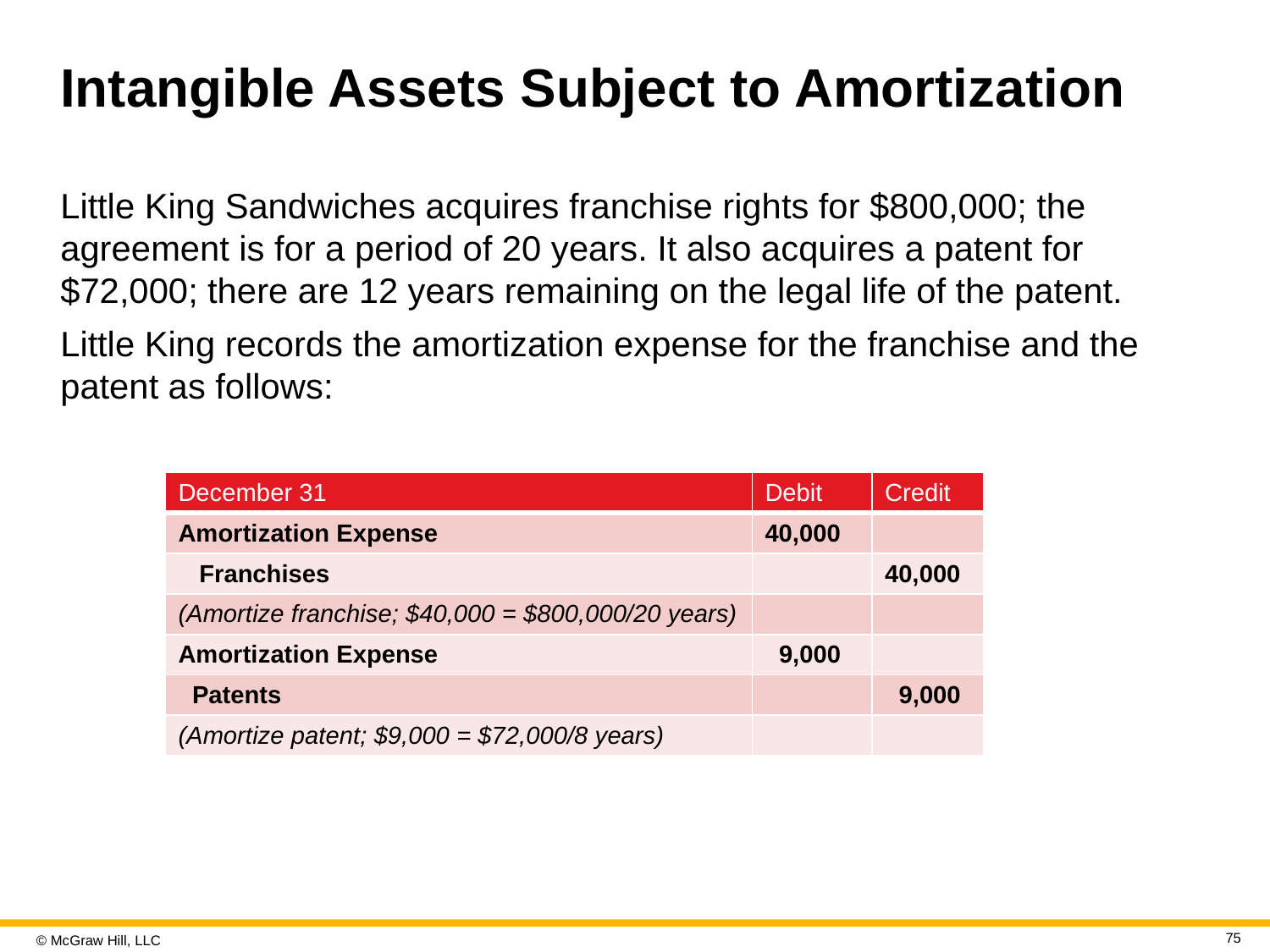

# Intangible Assets Subject to Amortization
Little King Sandwiches acquires franchise rights for $800,000; the agreement is for a period of 20 years. It also acquires a patent for $72,000; there are 12 years remaining on the legal life of the patent.
Little King records the amortization expense for the franchise and the patent as follows:
| December 31 | Debit | Credit |
| --- | --- | --- |
| Amortization Expense | 40,000 |  |
| Franchises |  | 40,000 |
| (Amortize franchise; $40,000 = $800,000/20 years) |  |  |
| Amortization Expense | 9,000 |  |
| Patents |  | 9,000 |
| (Amortize patent; $9,000 = $72,000/8 years) |  |  |
75